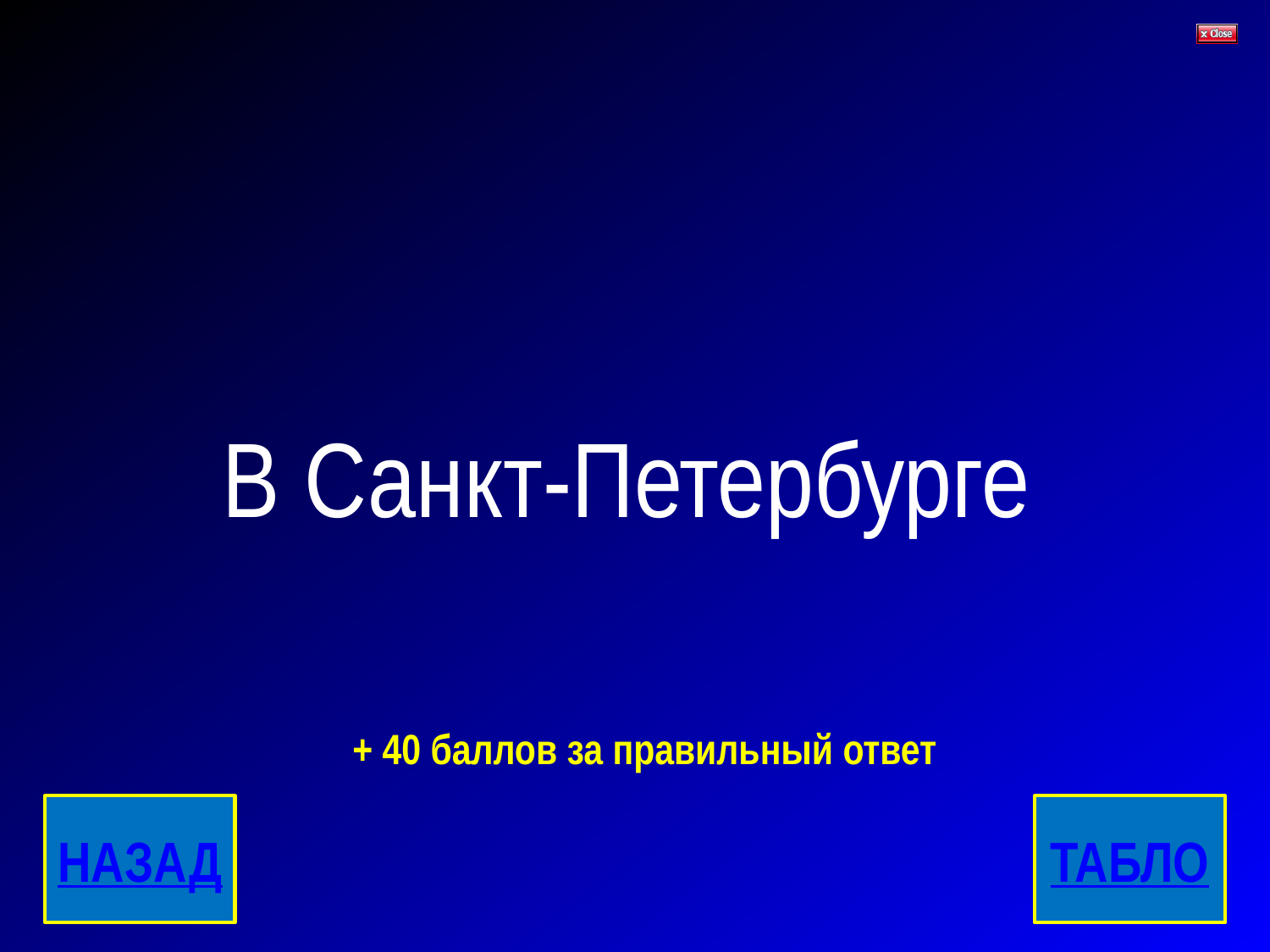

# В Санкт-Петербурге
+ 40 баллов за правильный ответ
НАЗАД
ТАБЛО